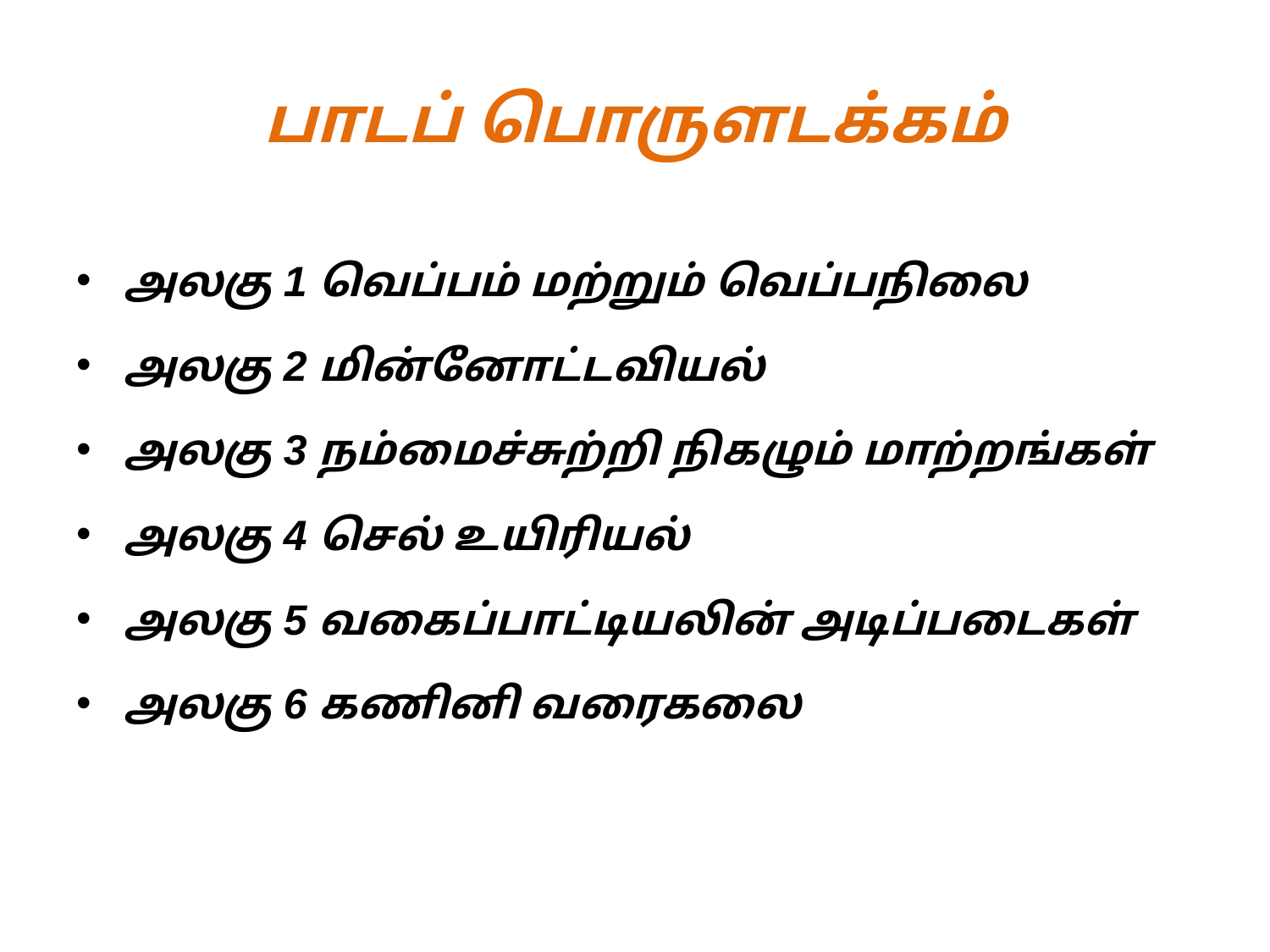

# பாடப் பொருளடக்கம்
அலகு 1 வெப்பம் மற்றும் வெப்பநிலை
அலகு 2 மின்னோட்டவியல்
அலகு 3 நம்மைச்சுற்றி நிகழும் மாற்றங்கள்
அலகு 4 செல் உயிரியல்
அலகு 5 வகைப்பாட்டியலின் அடிப்படைகள்
அலகு 6 கணினி வரைகலை